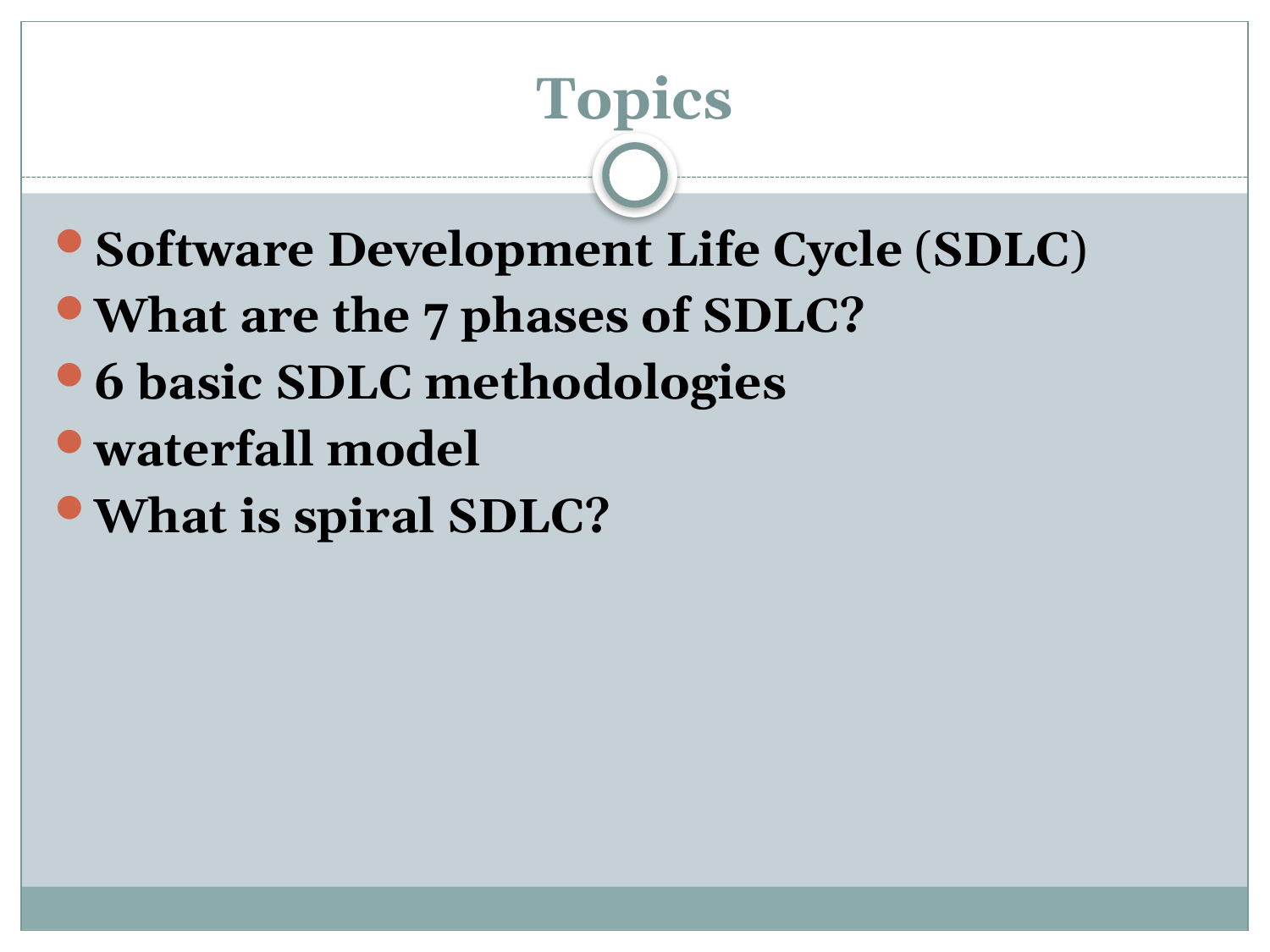

# Topics
Software Development Life Cycle (SDLC)
What are the 7 phases of SDLC?
6 basic SDLC methodologies
waterfall model
What is spiral SDLC?